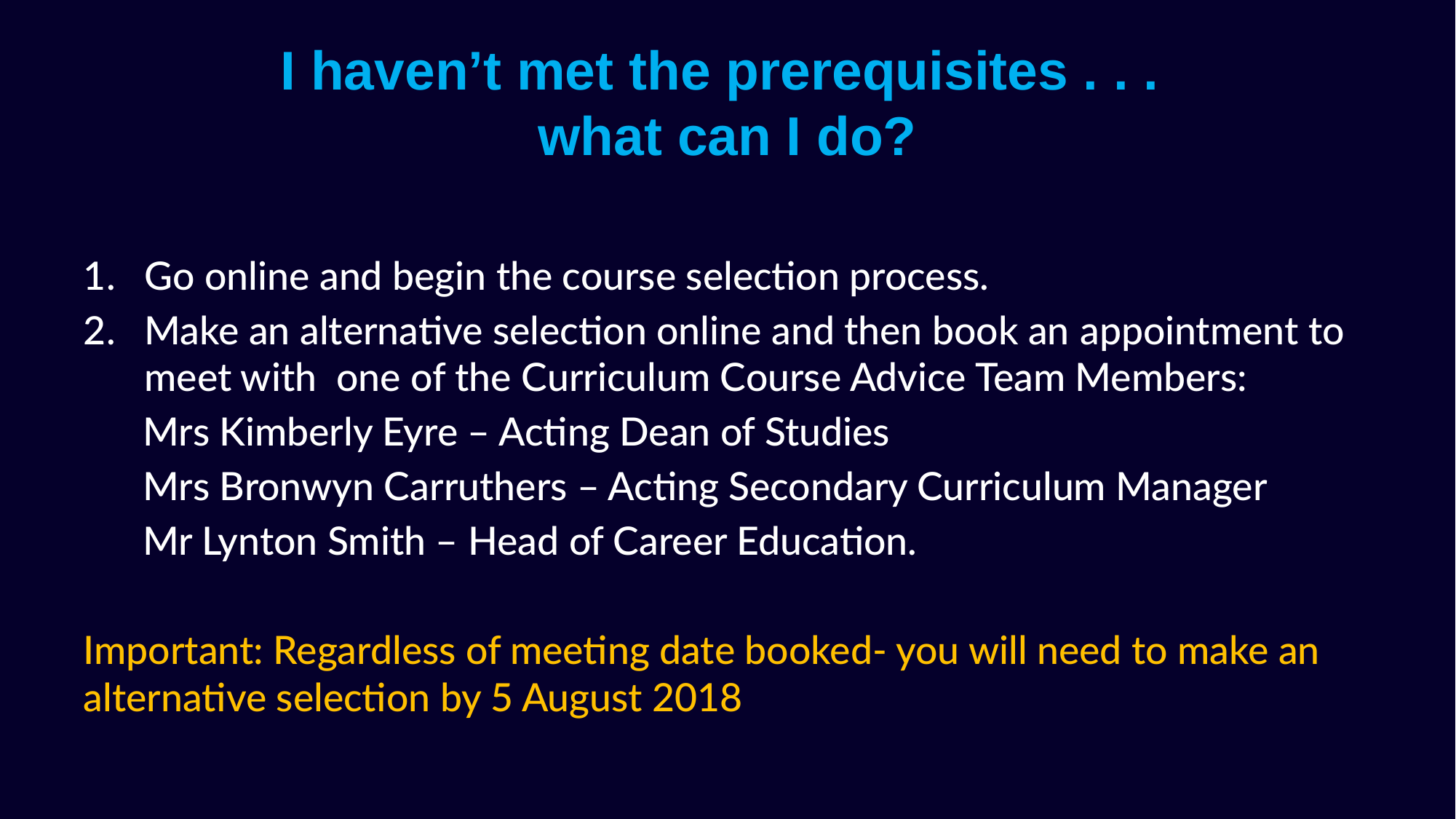

# I haven’t met the prerequisites . . . what can I do?

Go online and begin the course selection process.
Make an alternative selection online and then book an appointment to meet with  one of the Curriculum Course Advice Team Members:
      Mrs Kimberly Eyre – Acting Dean of Studies
      Mrs Bronwyn Carruthers – Acting Secondary Curriculum Manager
      Mr Lynton Smith – Head of Career Education.

Important: Regardless of meeting date booked- you will need to make an alternative selection by 5 August 2018